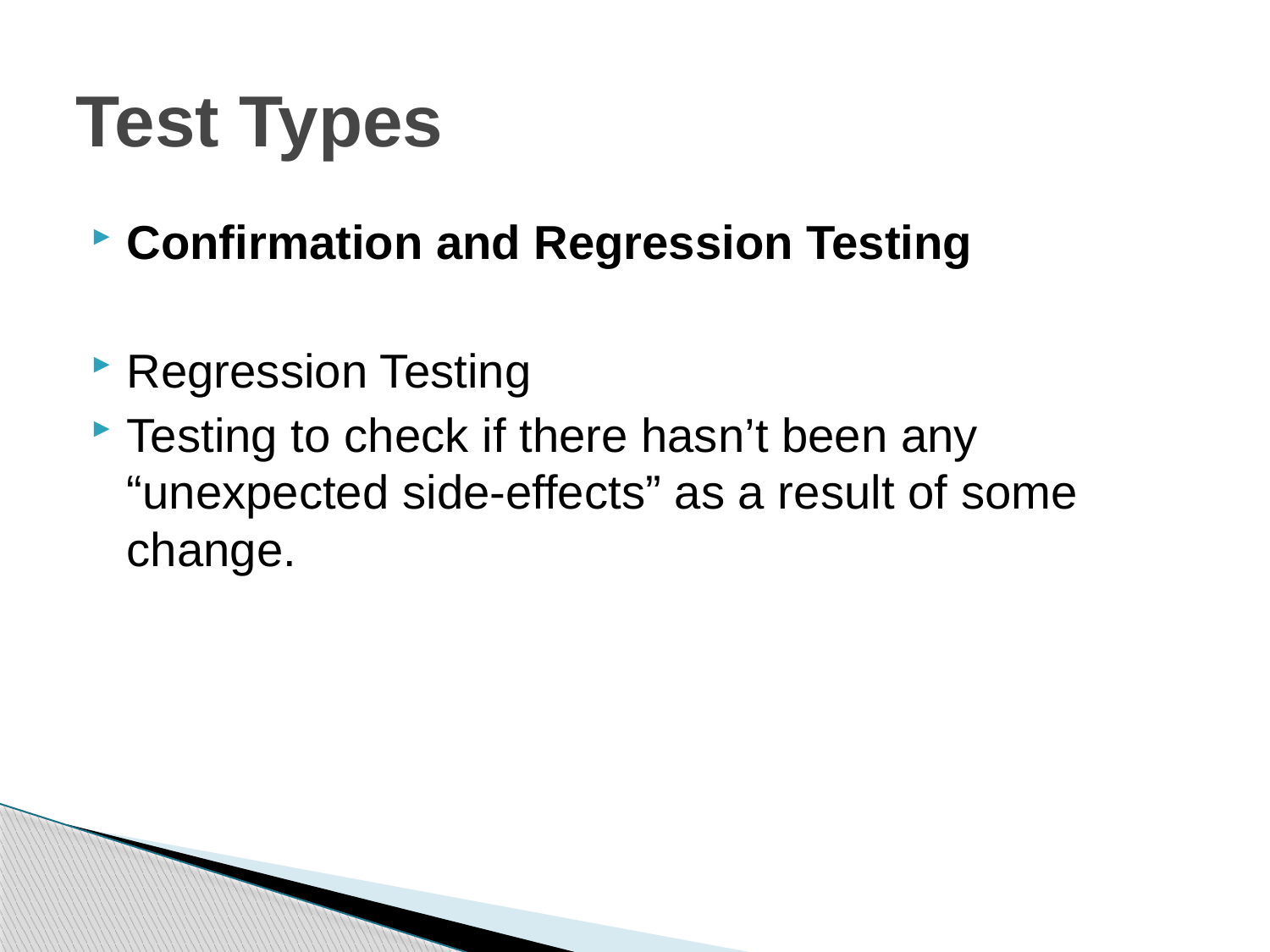

# Test Types
Confirmation and Regression Testing

Regression Testing
Testing to check if there hasn’t been any “unexpected side-effects” as a result of some change.